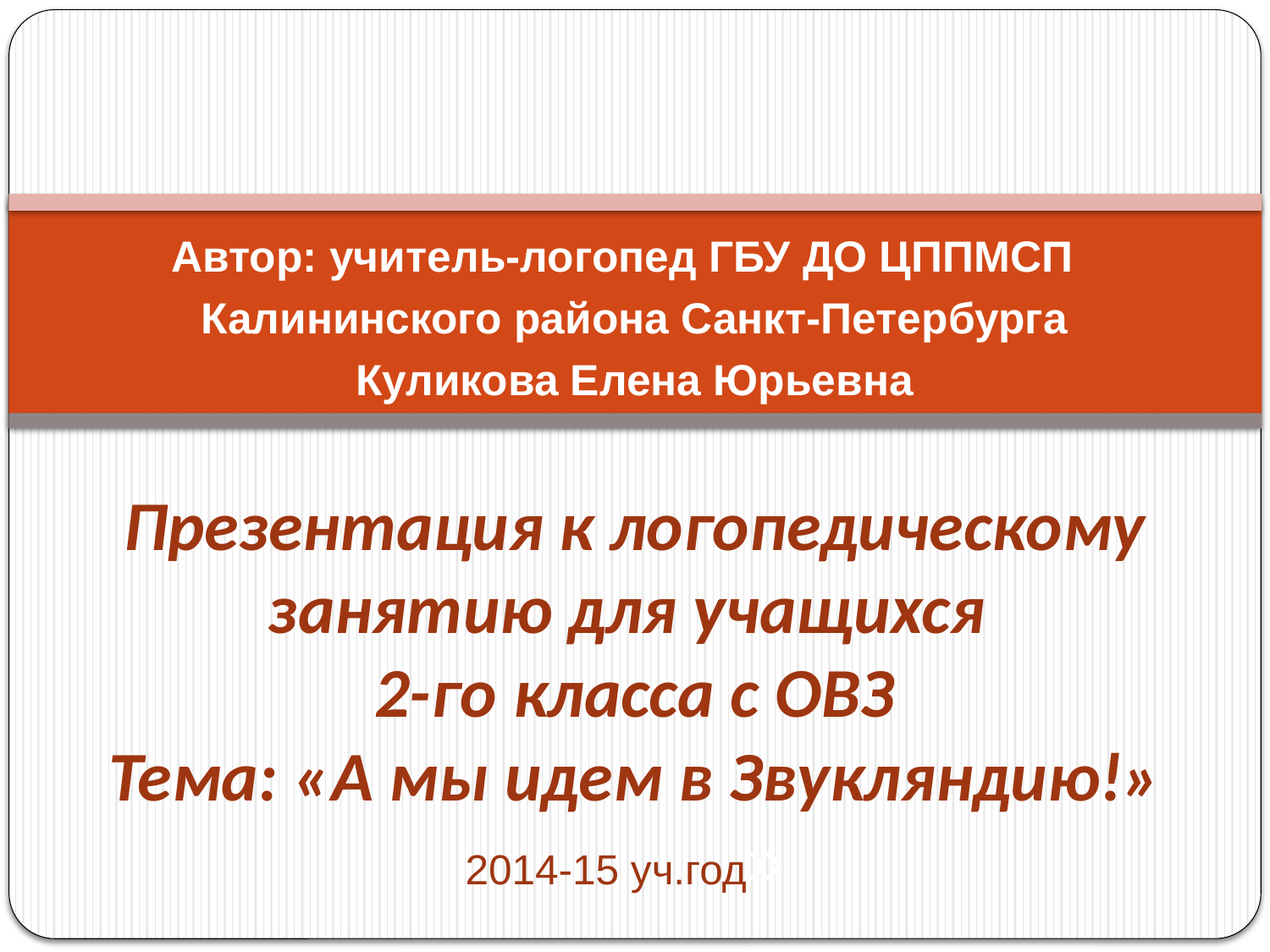

Автор: учитель-логопед ГБУ ДО ЦППМСП
Калининского района Санкт-Петербурга
Куликова Елена Юрьевна

# Презентация к логопедическому занятию для учащихся 2-го класса с ОВЗ Тема: «А мы идем в Звукляндию!» 2014-15 уч.год»